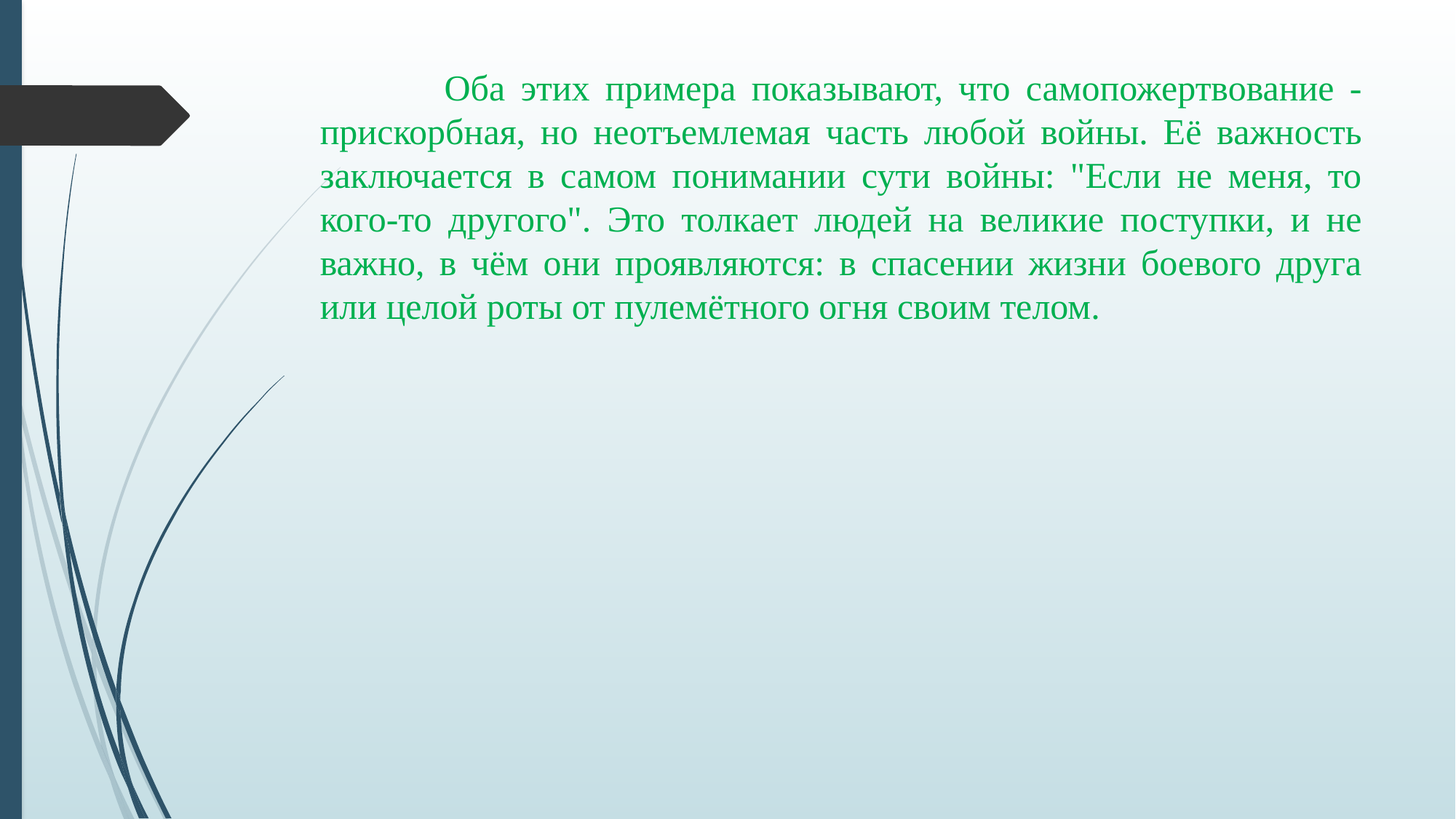

Оба этих примера показывают, что самопожертвование - прискорбная, но неотъемлемая часть любой войны. Её важность заключается в самом понимании сути войны: "Если не меня, то кого-то другого". Это толкает людей на великие поступки, и не важно, в чём они проявляются: в спасении жизни боевого друга или целой роты от пулемётного огня своим телом.